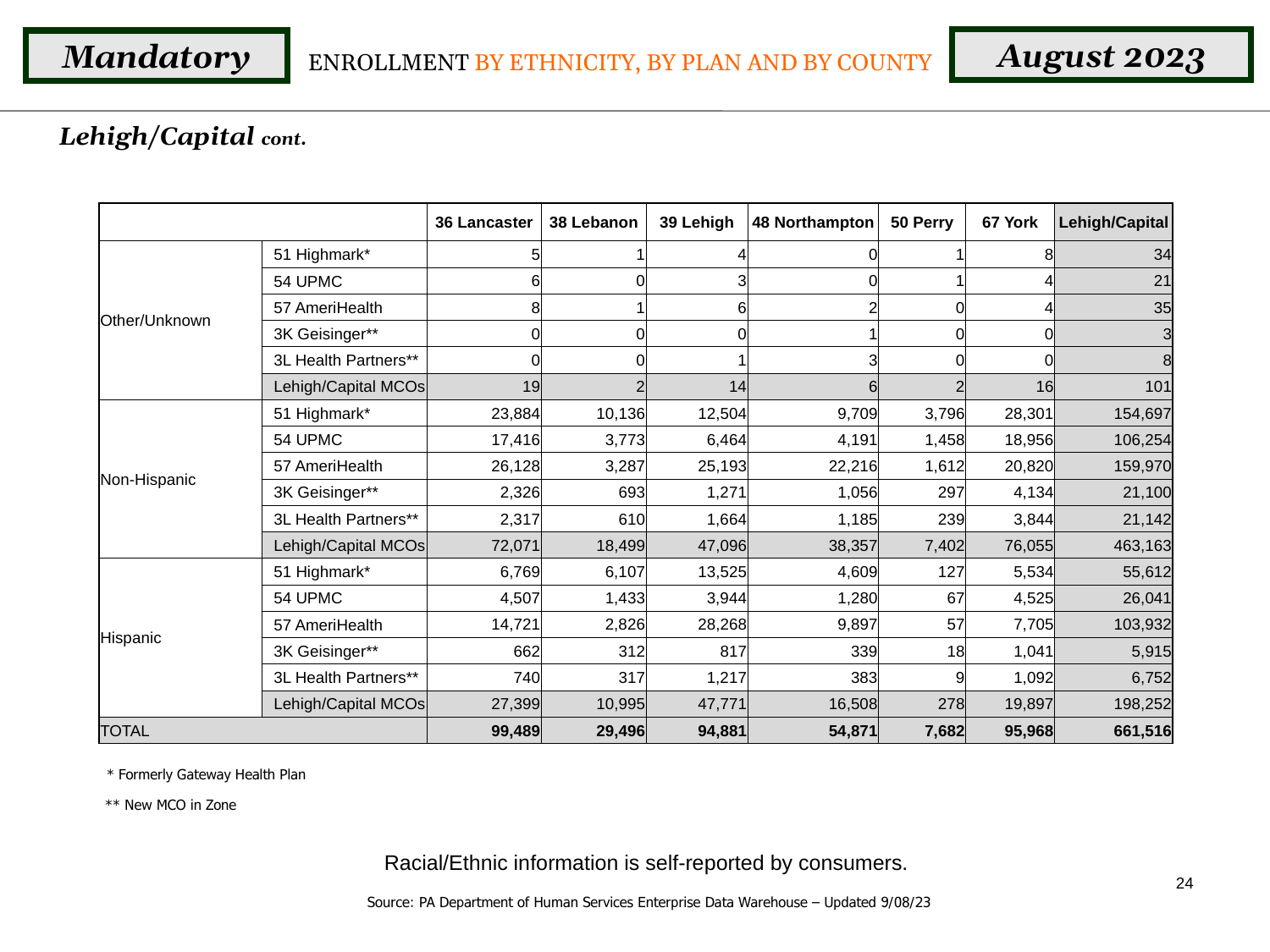

August 2023
Mandatory
ENROLLMENT BY ETHNICITY, BY PLAN AND BY COUNTY

Lehigh/Capital cont.
|  |  | 36 Lancaster | 38 Lebanon | 39 Lehigh | 48 Northampton | 50 Perry | 67 York | Lehigh/Capital |
| --- | --- | --- | --- | --- | --- | --- | --- | --- |
| Other/Unknown | 51 Highmark\* | 5 | 1 | 4 | 0 | 1 | 8 | 34 |
|  | 54 UPMC | 6 | 0 | 3 | 0 | 1 | 4 | 21 |
|  | 57 AmeriHealth | 8 | 1 | 6 | 2 | 0 | 4 | 35 |
|  | 3K Geisinger\*\* | 0 | 0 | 0 | 1 | 0 | 0 | 3 |
|  | 3L Health Partners\*\* | 0 | 0 | 1 | 3 | 0 | 0 | 8 |
|  | Lehigh/Capital MCOs | 19 | 2 | 14 | 6 | 2 | 16 | 101 |
| Non-Hispanic | 51 Highmark\* | 23,884 | 10,136 | 12,504 | 9,709 | 3,796 | 28,301 | 154,697 |
|  | 54 UPMC | 17,416 | 3,773 | 6,464 | 4,191 | 1,458 | 18,956 | 106,254 |
|  | 57 AmeriHealth | 26,128 | 3,287 | 25,193 | 22,216 | 1,612 | 20,820 | 159,970 |
|  | 3K Geisinger\*\* | 2,326 | 693 | 1,271 | 1,056 | 297 | 4,134 | 21,100 |
|  | 3L Health Partners\*\* | 2,317 | 610 | 1,664 | 1,185 | 239 | 3,844 | 21,142 |
|  | Lehigh/Capital MCOs | 72,071 | 18,499 | 47,096 | 38,357 | 7,402 | 76,055 | 463,163 |
| Hispanic | 51 Highmark\* | 6,769 | 6,107 | 13,525 | 4,609 | 127 | 5,534 | 55,612 |
|  | 54 UPMC | 4,507 | 1,433 | 3,944 | 1,280 | 67 | 4,525 | 26,041 |
|  | 57 AmeriHealth | 14,721 | 2,826 | 28,268 | 9,897 | 57 | 7,705 | 103,932 |
|  | 3K Geisinger\*\* | 662 | 312 | 817 | 339 | 18 | 1,041 | 5,915 |
|  | 3L Health Partners\*\* | 740 | 317 | 1,217 | 383 | 9 | 1,092 | 6,752 |
|  | Lehigh/Capital MCOs | 27,399 | 10,995 | 47,771 | 16,508 | 278 | 19,897 | 198,252 |
| TOTAL |  | 99,489 | 29,496 | 94,881 | 54,871 | 7,682 | 95,968 | 661,516 |
* Formerly Gateway Health Plan
** New MCO in Zone
Racial/Ethnic information is self-reported by consumers.
24
Source: PA Department of Human Services Enterprise Data Warehouse – Updated 9/08/23